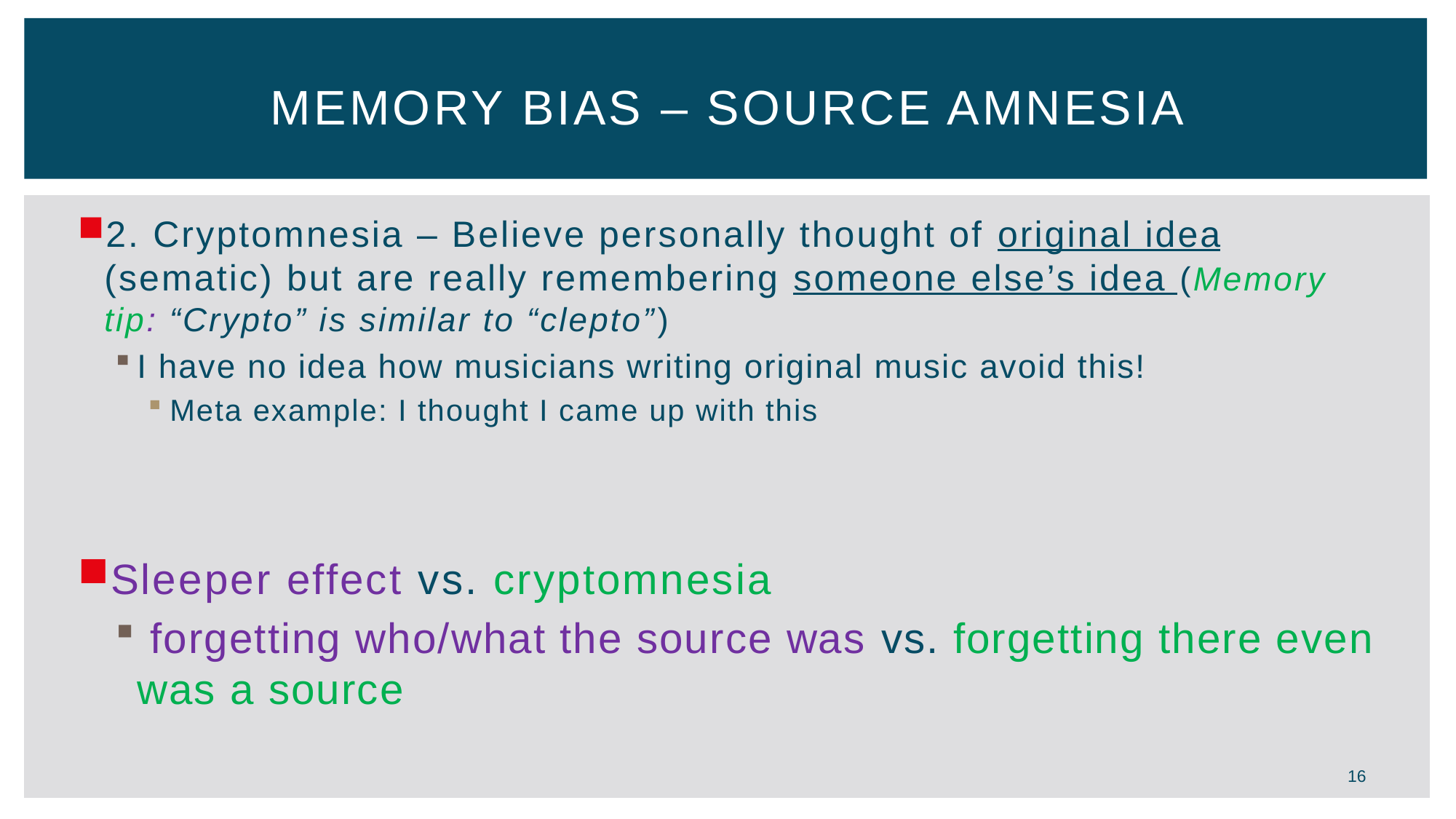

# Memory Bias – Source Amnesia
2. Cryptomnesia – Believe personally thought of original idea (sematic) but are really remembering someone else’s idea (Memory tip: “Crypto” is similar to “clepto”)
I have no idea how musicians writing original music avoid this!
Meta example: I thought I came up with this

Sleeper effect vs. cryptomnesia
 forgetting who/what the source was vs. forgetting there even was a source

16